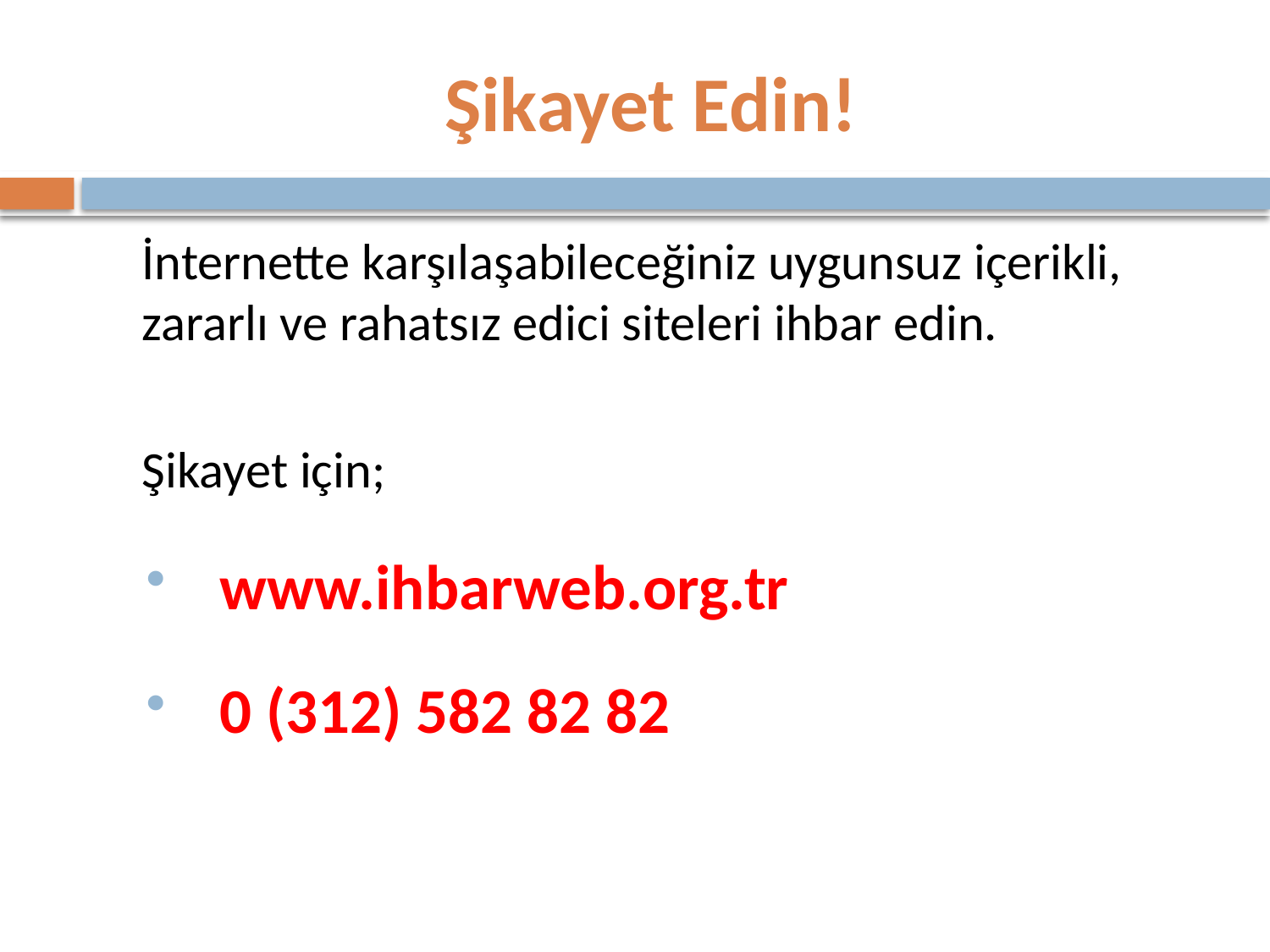

# Şikayet Edin!
	İnternette karşılaşabileceğiniz uygunsuz içerikli, zararlı ve rahatsız edici siteleri ihbar edin.

	Şikayet için;
www.ihbarweb.org.tr
0 (312) 582 82 82